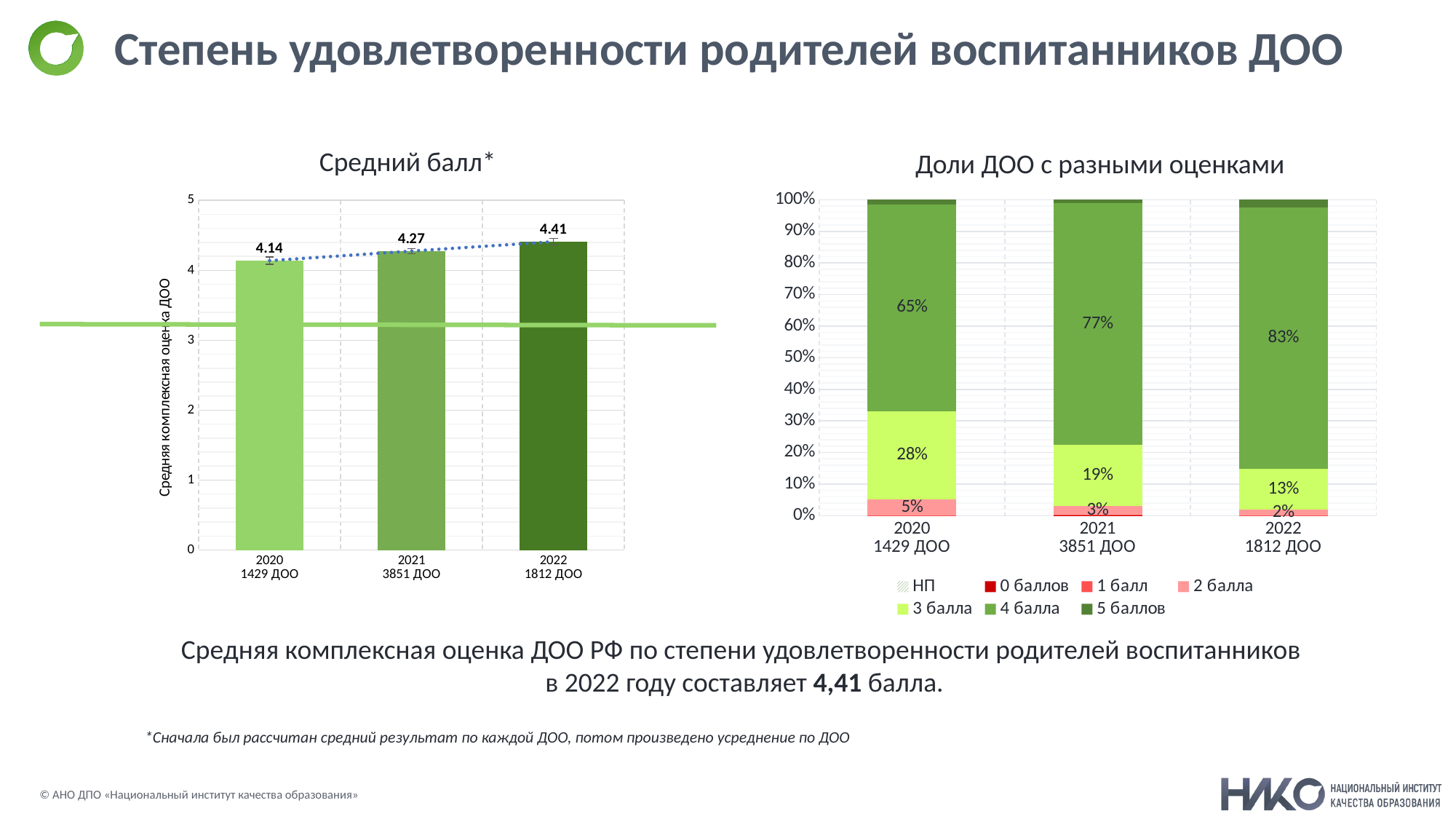

# Степень удовлетворенности родителей воспитанников ДОО
Средний балл*
Доли ДОО с разными оценками

### Chart

| Category | НП | 0 баллов | 1 балл | 2 балла | 3 балла | 4 балла | 5 баллов |
|---|---|---|---|---|---|---|---|
| 2020
1429 ДОО | 0.0 | 0.0 | 0.0007012622720897616 | 0.04978962131837307 | 0.2805049088359046 | 0.6549789621318373 | 0.014025245441795231 |
| 2021
3851 ДОО | 0.0 | 0.0005193456245131135 | 0.002077382498052454 | 0.0270059724746819 | 0.19371591794339132 | 0.7668138145936121 | 0.009867566865749156 |
| 2022
1812 ДОО | 0.0 | 0.0011037527593818985 | 0.0005518763796909492 | 0.018211920529801324 | 0.1280353200883002 | 0.8278145695364238 | 0.024282560706401765 |

### Chart

| Category |  |  |
|---|---|---|
| 2020
1429 ДОО | 4.13803451586268 | 4.13803451586268 |
| 2021
3851 ДОО | 4.27475636175 | 4.27475636175 |
| 2022
1812 ДОО | 4.409017057323 | 4.409017057323 |
Средняя комплексная оценка ДОО РФ по степени удовлетворенности родителей воспитанников
в 2022 году составляет 4,41 балла.
*Сначала был рассчитан средний результат по каждой ДОО, потом произведено усреднение по ДОО